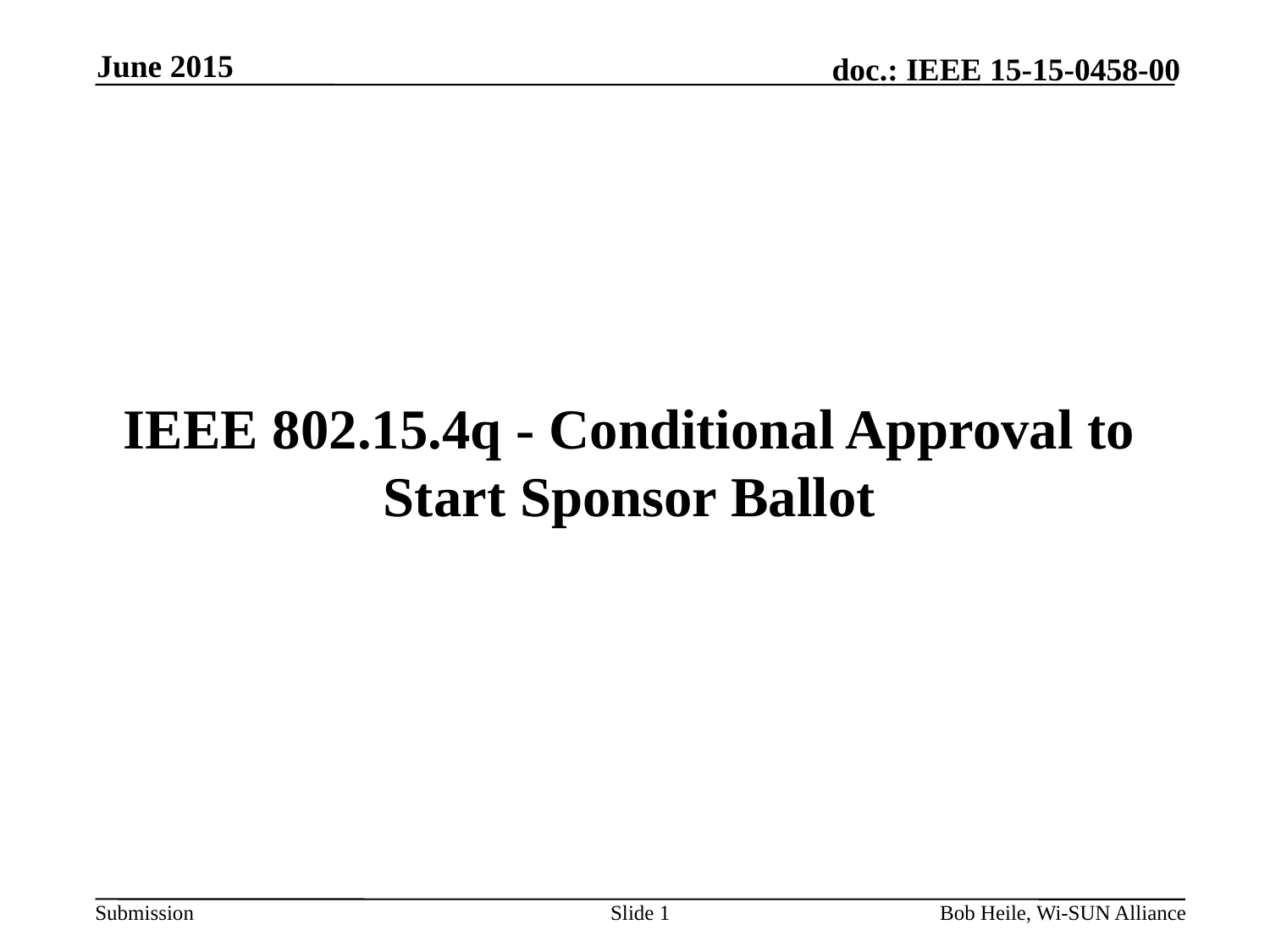

June 2015
# IEEE 802.15.4q - Conditional Approval to Start Sponsor Ballot
Slide 1
Bob Heile, Wi-SUN Alliance